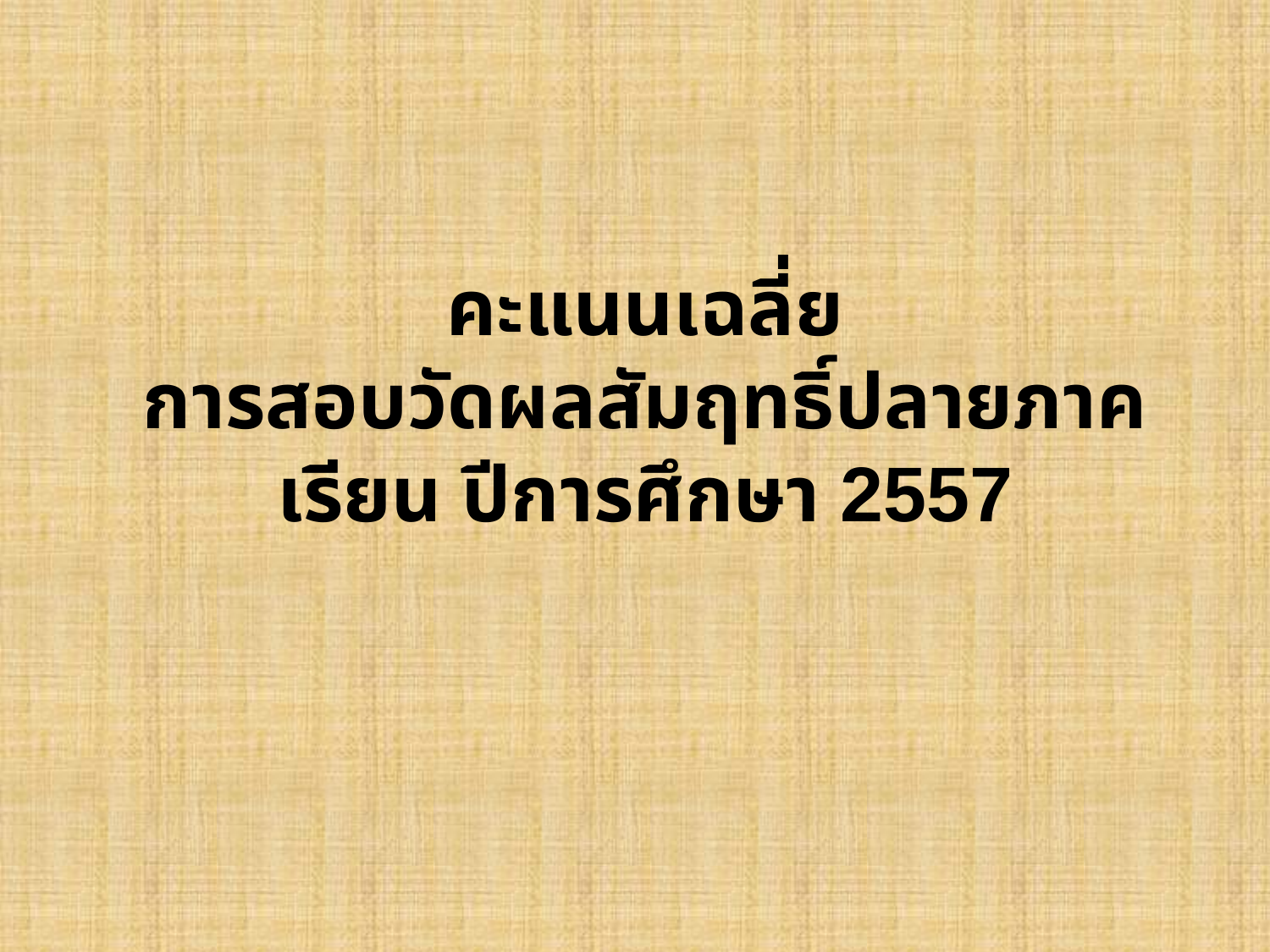

# คะแนนเฉลี่ย การสอบวัดผลสัมฤทธิ์ปลายภาคเรียน ปีการศึกษา 2557